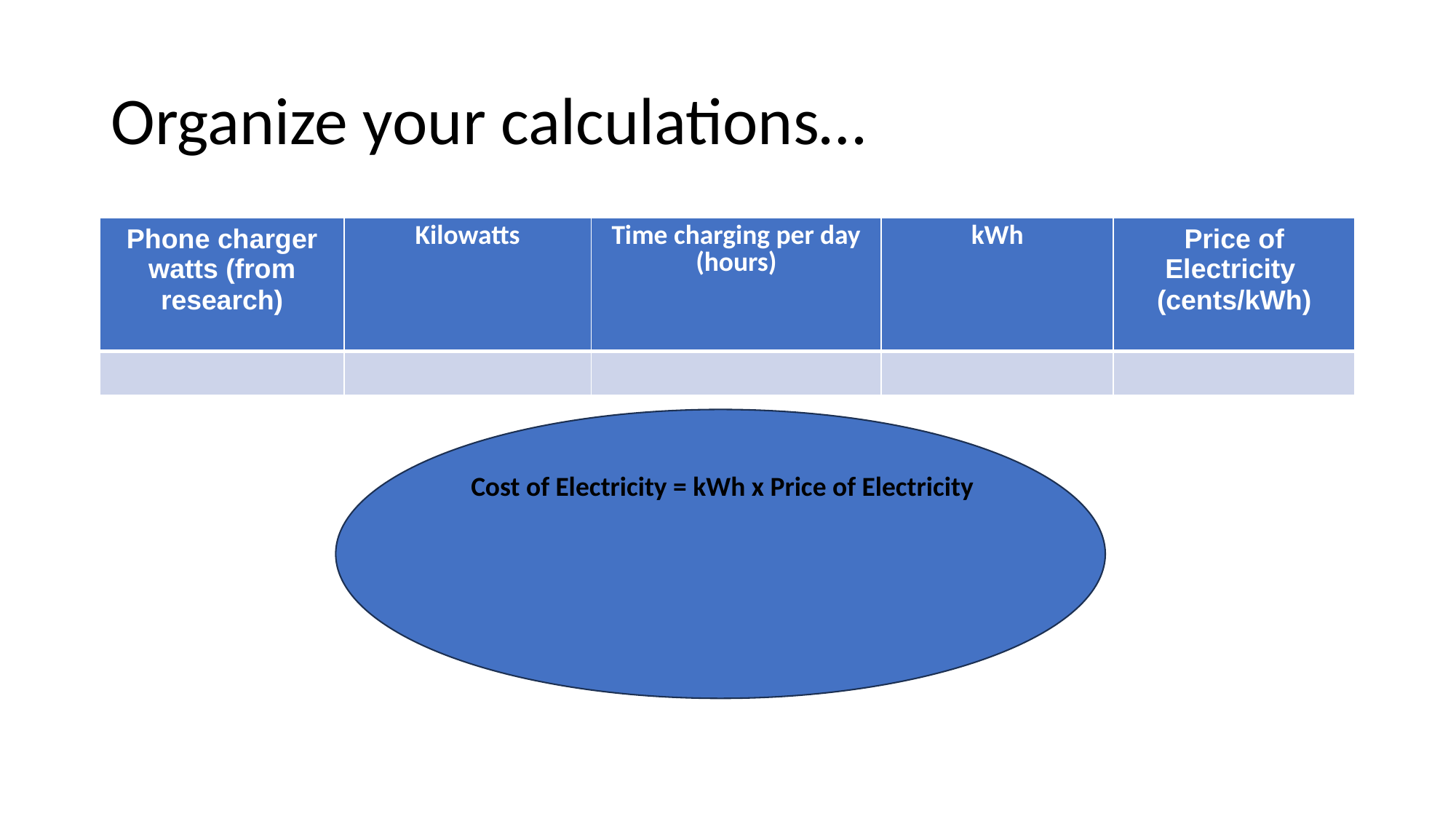

# Organize your calculations…
| Phone charger watts (from research) | Kilowatts | Time charging per day (hours) | kWh | Price of Electricity (cents/kWh) |
| --- | --- | --- | --- | --- |
|  |  |  |  |  |

Cost of Electricity = kWh x Price of Electricity